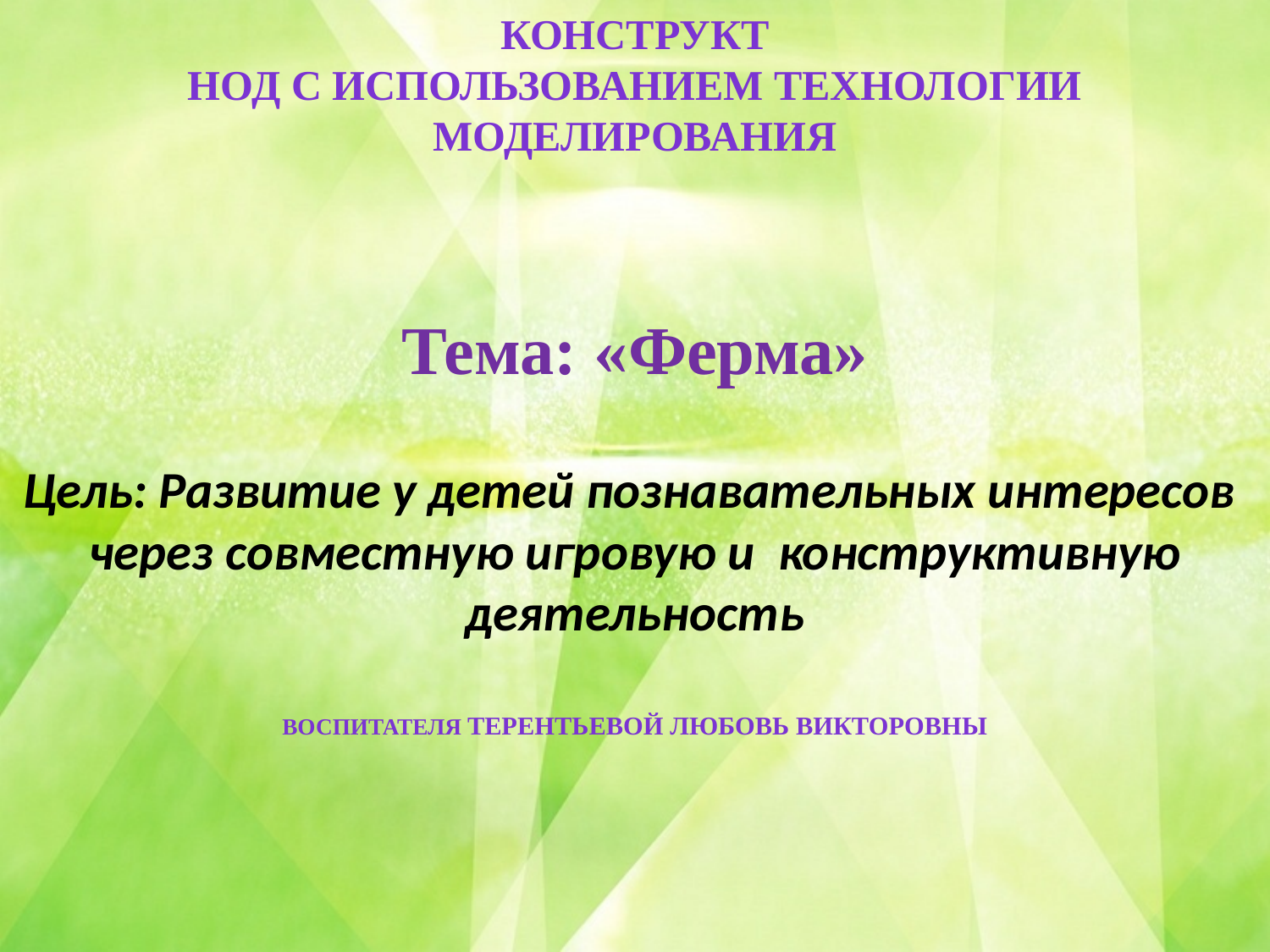

Конструкт
НОД с использованием технологии моделирования
# Тема: «Ферма» Цель: Развитие у детей познавательных интересов  через совместную игровую и  конструктивную деятельность воспитателя Терентьевой Любовь Викторовны